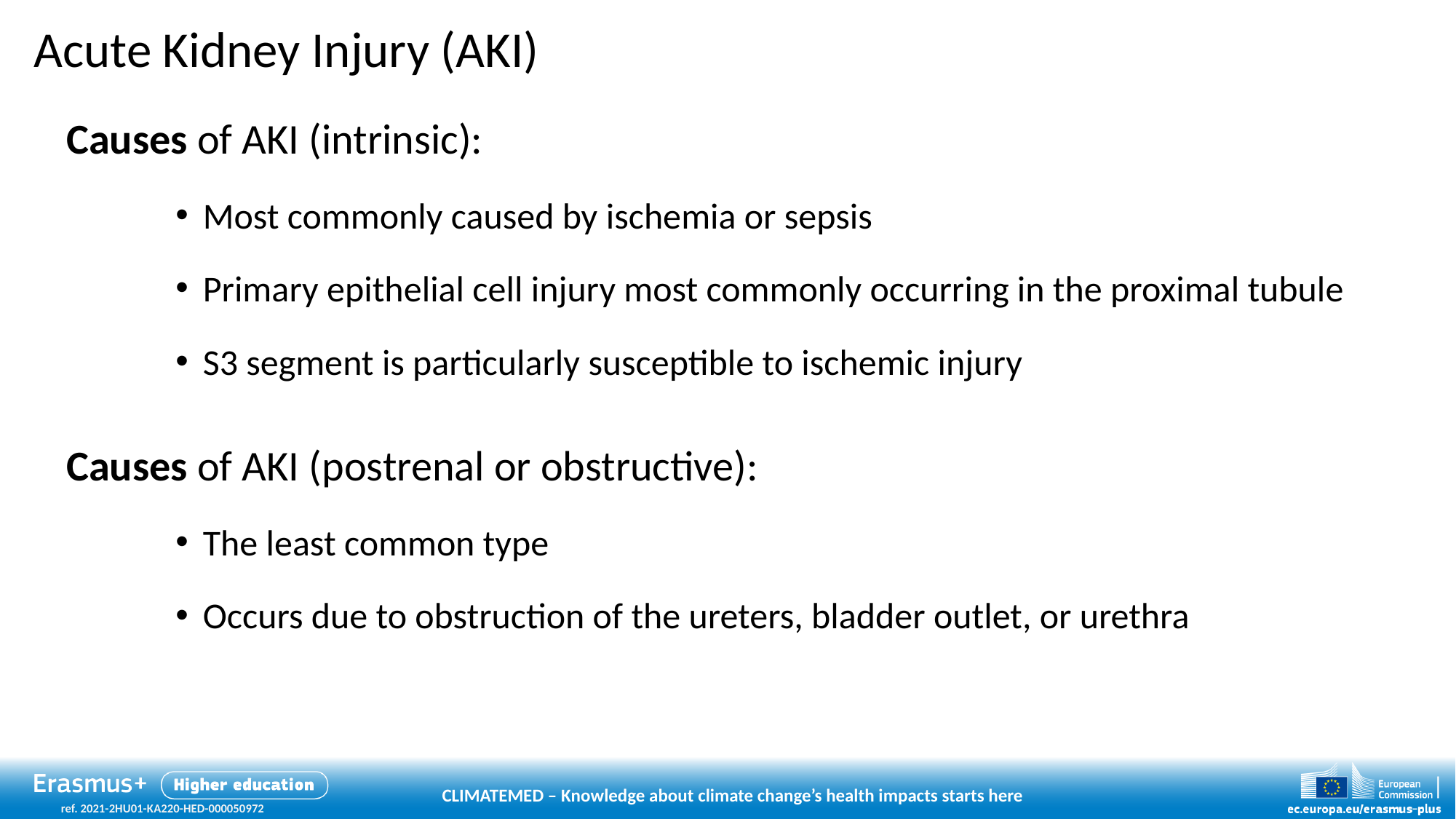

# Acute Kidney Injury (AKI)
Causes of AKI (intrinsic):
Most commonly caused by ischemia or sepsis
Primary epithelial cell injury most commonly occurring in the proximal tubule
S3 segment is particularly susceptible to ischemic injury

Causes of AKI (postrenal or obstructive):
The least common type
Occurs due to obstruction of the ureters, bladder outlet, or urethra